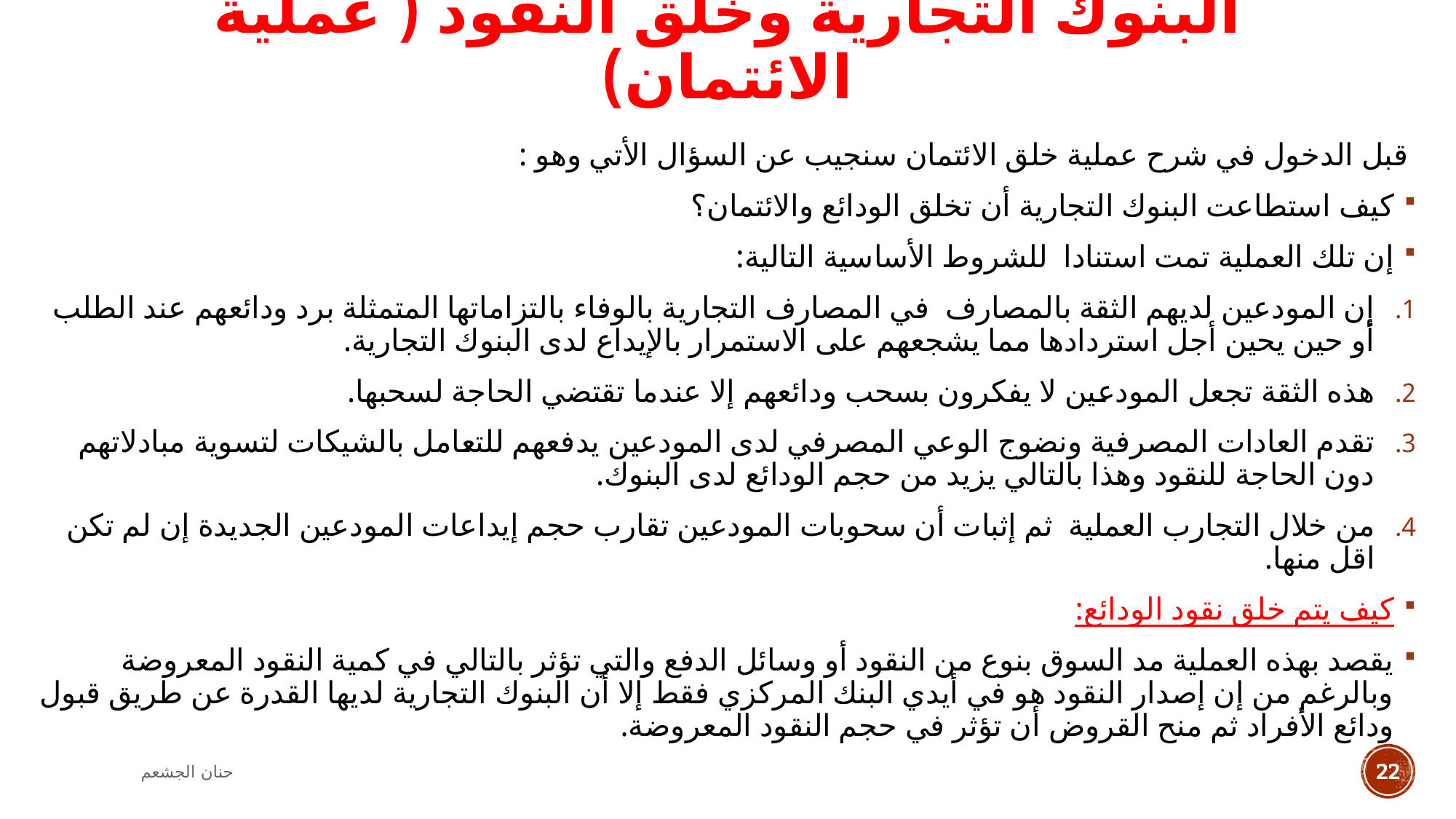

# البنوك التجارية وخلق النقود ( عملية الائتمان)
 قبل الدخول في شرح عملية خلق الائتمان سنجيب عن السؤال الأتي وهو :
كيف استطاعت البنوك التجارية أن تخلق الودائع والائتمان؟
إن تلك العملية تمت استنادا  للشروط الأساسية التالية:
إن المودعين لديهم الثقة بالمصارف  في المصارف التجارية بالوفاء بالتزاماتها المتمثلة برد ودائعهم عند الطلب أو حين يحين أجل استردادها مما يشجعهم على الاستمرار بالإيداع لدى البنوك التجارية.
هذه الثقة تجعل المودعين لا يفكرون بسحب ودائعهم إلا عندما تقتضي الحاجة لسحبها.
تقدم العادات المصرفية ونضوج الوعي المصرفي لدى المودعين يدفعهم للتعامل بالشيكات لتسوية مبادلاتهم دون الحاجة للنقود وهذا بالتالي يزيد من حجم الودائع لدى البنوك.
من خلال التجارب العملية  ثم إثبات أن سحوبات المودعين تقارب حجم إيداعات المودعين الجديدة إن لم تكن اقل منها.
كيف يتم خلق نقود الودائع:
يقصد بهذه العملية مد السوق بنوع من النقود أو وسائل الدفع والتي تؤثر بالتالي في كمية النقود المعروضة وبالرغم من إن إصدار النقود هو في أيدي البنك المركزي فقط إلا أن البنوك التجارية لديها القدرة عن طريق قبول ودائع الأفراد ثم منح القروض أن تؤثر في حجم النقود المعروضة.

حنان الجشعم
22